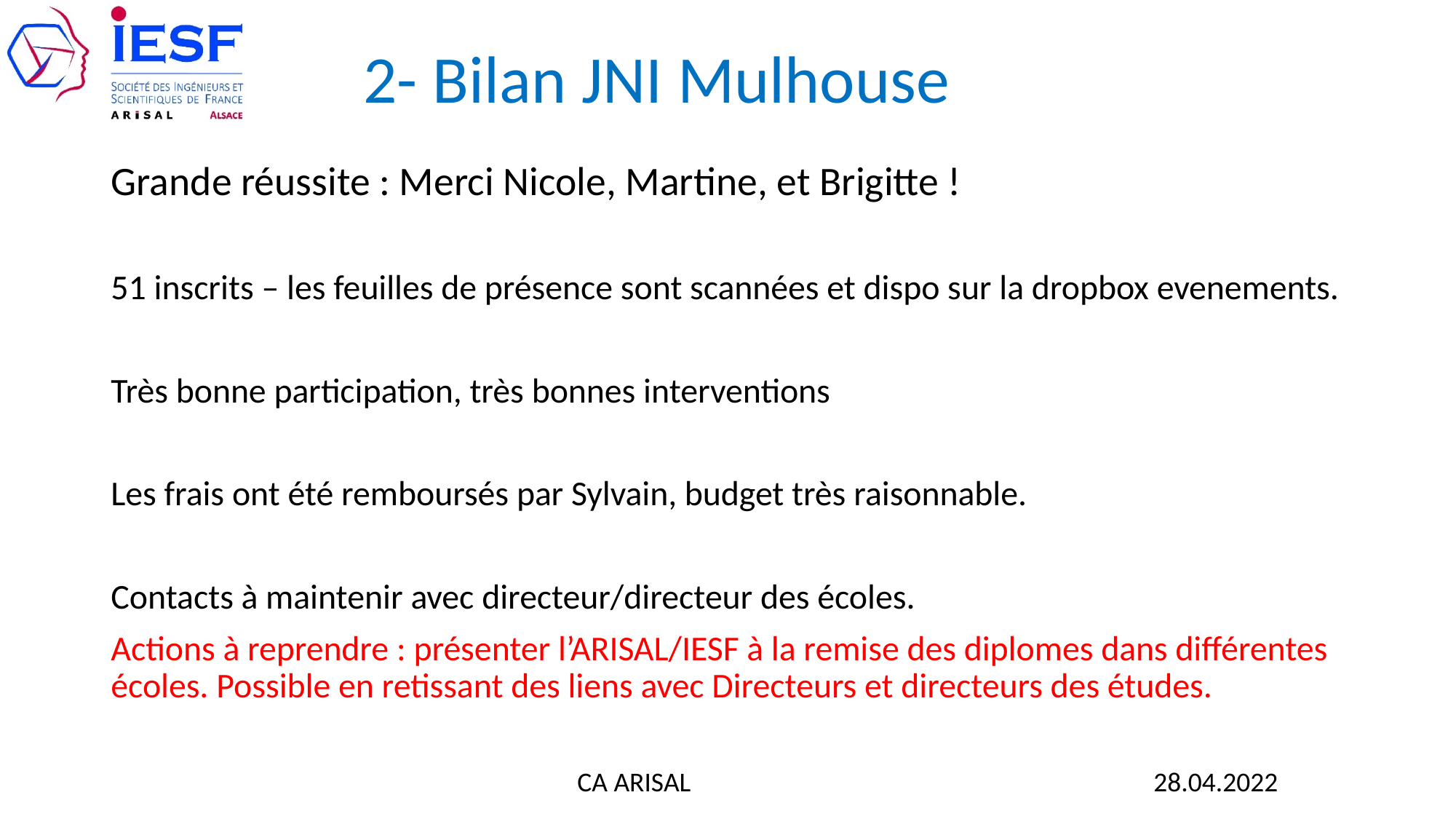

2- Bilan JNI Mulhouse
Grande réussite : Merci Nicole, Martine, et Brigitte !

51 inscrits – les feuilles de présence sont scannées et dispo sur la dropbox evenements.

Très bonne participation, très bonnes interventions

Les frais ont été remboursés par Sylvain, budget très raisonnable.

Contacts à maintenir avec directeur/directeur des écoles.
Actions à reprendre : présenter l’ARISAL/IESF à la remise des diplomes dans différentes écoles. Possible en retissant des liens avec Directeurs et directeurs des études.